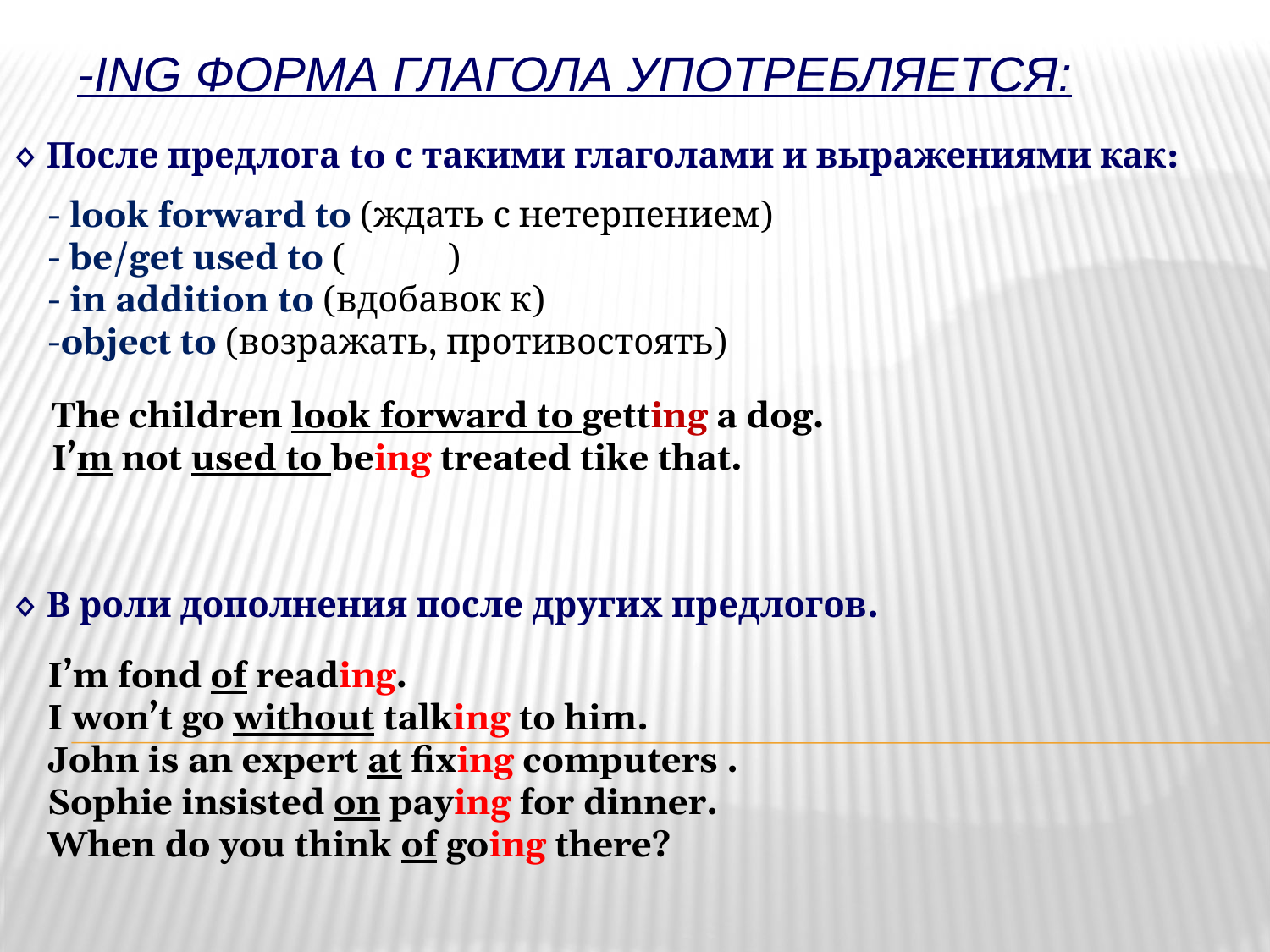

-ing форма глагола употребляется:
◊ После предлога to с такими глаголами и выражениями как:
- look forward to (ждать с нетерпением)
- be/get used to (            )
- in addition to (вдобавок к)
-object to (возражать, противостоять)
The children look forward to getting a dog.
I’m not used to being treated tike that.
◊ В роли дополнения после других предлогов.
I’m fond of reading.
I won’t go without talking to him.
John is an expert at fixing computers .
Sophie insisted on paying for dinner.
When do you think of going there?